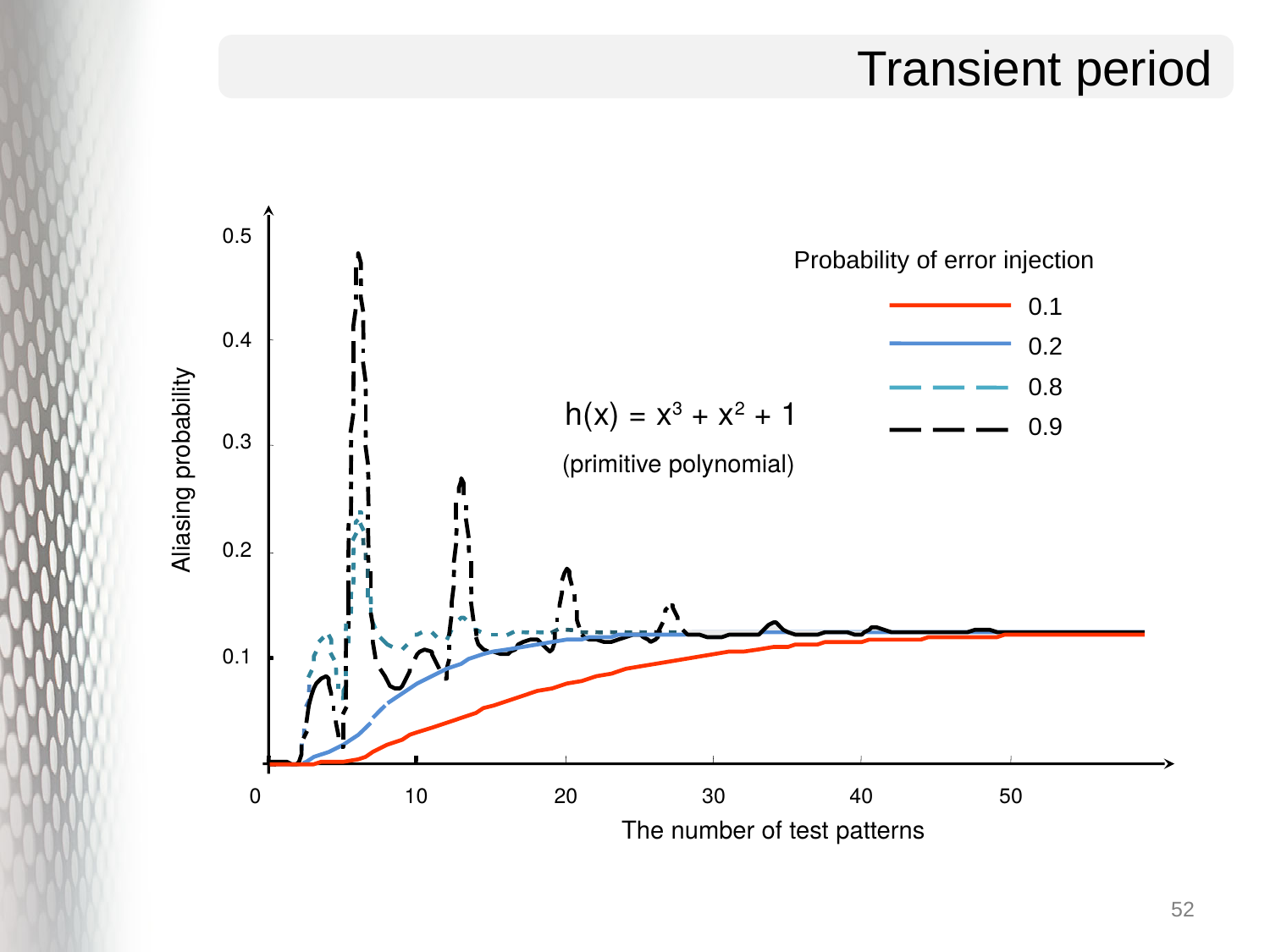

# Transient period

0.5
Probability of error injection

0.1

0.2
0.4

0.8

h(x) = x3 + x2 + 1

0.9

0.3

(primitive polynomial)
Aliasing probability

0.2

0.1

0
10
20
30
40
50
The number of test patterns